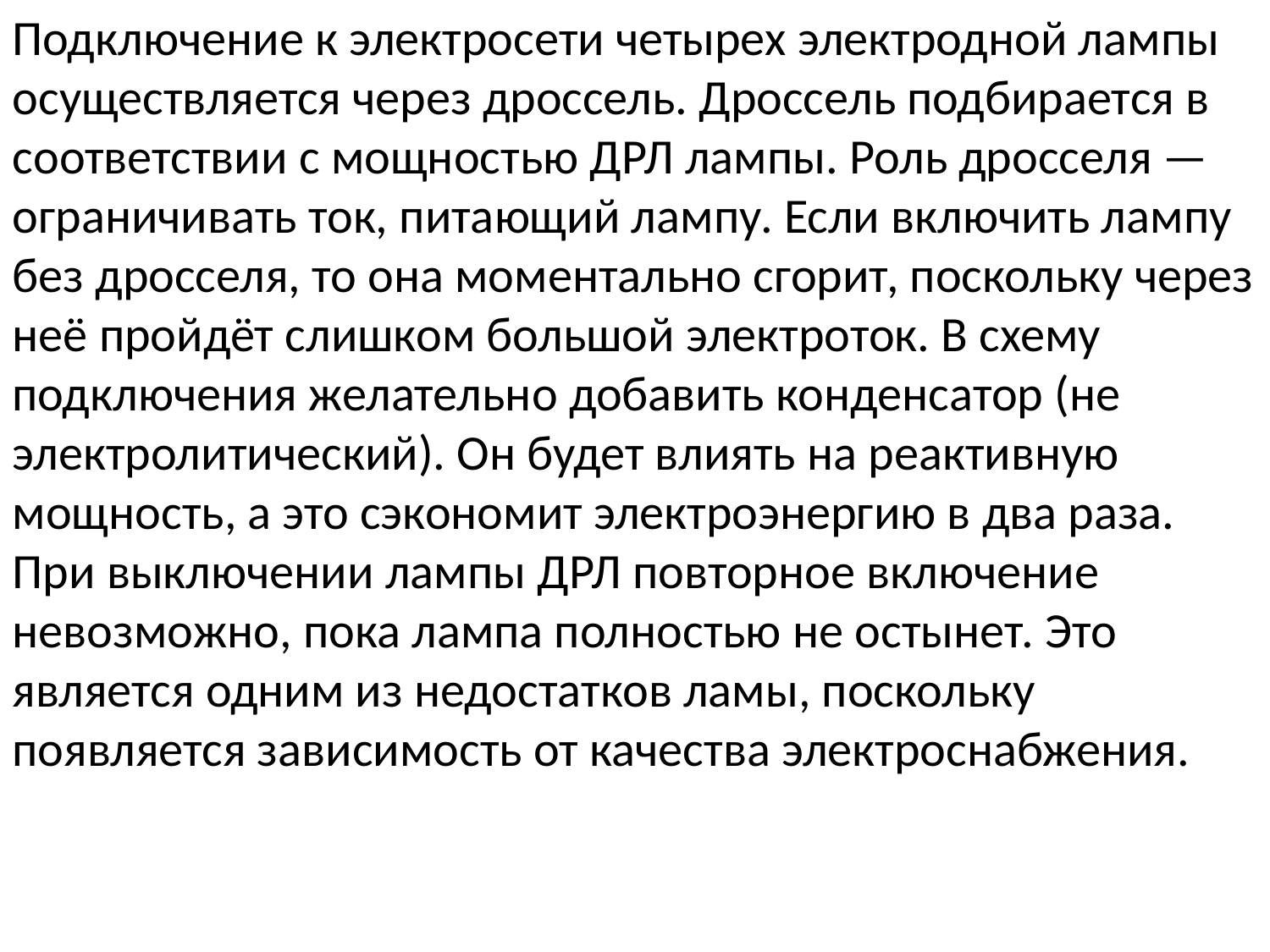

Подключение к электросети четырех электродной лампы осуществляется через дроссель. Дроссель подбирается в соответствии с мощностью ДРЛ лампы. Роль дросселя — ограничивать ток, питающий лампу. Если включить лампу без дросселя, то она моментально сгорит, поскольку через неё пройдёт слишком большой электроток. В схему подключения желательно добавить конденсатор (не электролитический). Он будет влиять на реактивную мощность, а это сэкономит электроэнергию в два раза.
При выключении лампы ДРЛ повторное включение невозможно, пока лампа полностью не остынет. Это является одним из недостатков ламы, поскольку появляется зависимость от качества электроснабжения.